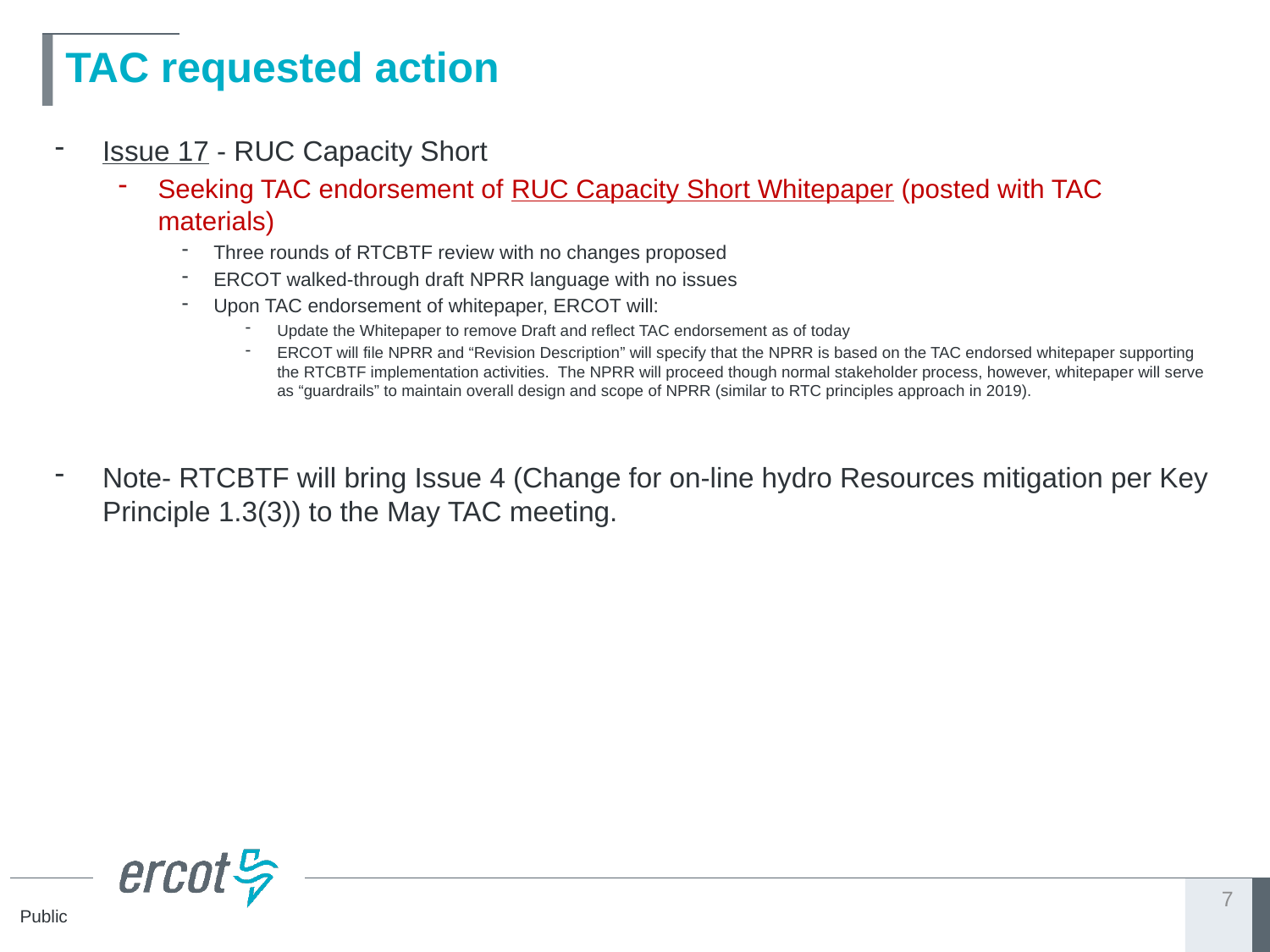

# TAC requested action
Issue 17 - RUC Capacity Short
Seeking TAC endorsement of RUC Capacity Short Whitepaper (posted with TAC materials)
Three rounds of RTCBTF review with no changes proposed
ERCOT walked-through draft NPRR language with no issues
Upon TAC endorsement of whitepaper, ERCOT will:
Update the Whitepaper to remove Draft and reflect TAC endorsement as of today
ERCOT will file NPRR and “Revision Description” will specify that the NPRR is based on the TAC endorsed whitepaper supporting the RTCBTF implementation activities.  The NPRR will proceed though normal stakeholder process, however, whitepaper will serve as “guardrails” to maintain overall design and scope of NPRR (similar to RTC principles approach in 2019).

Note- RTCBTF will bring Issue 4 (Change for on-line hydro Resources mitigation per Key Principle 1.3(3)) to the May TAC meeting.